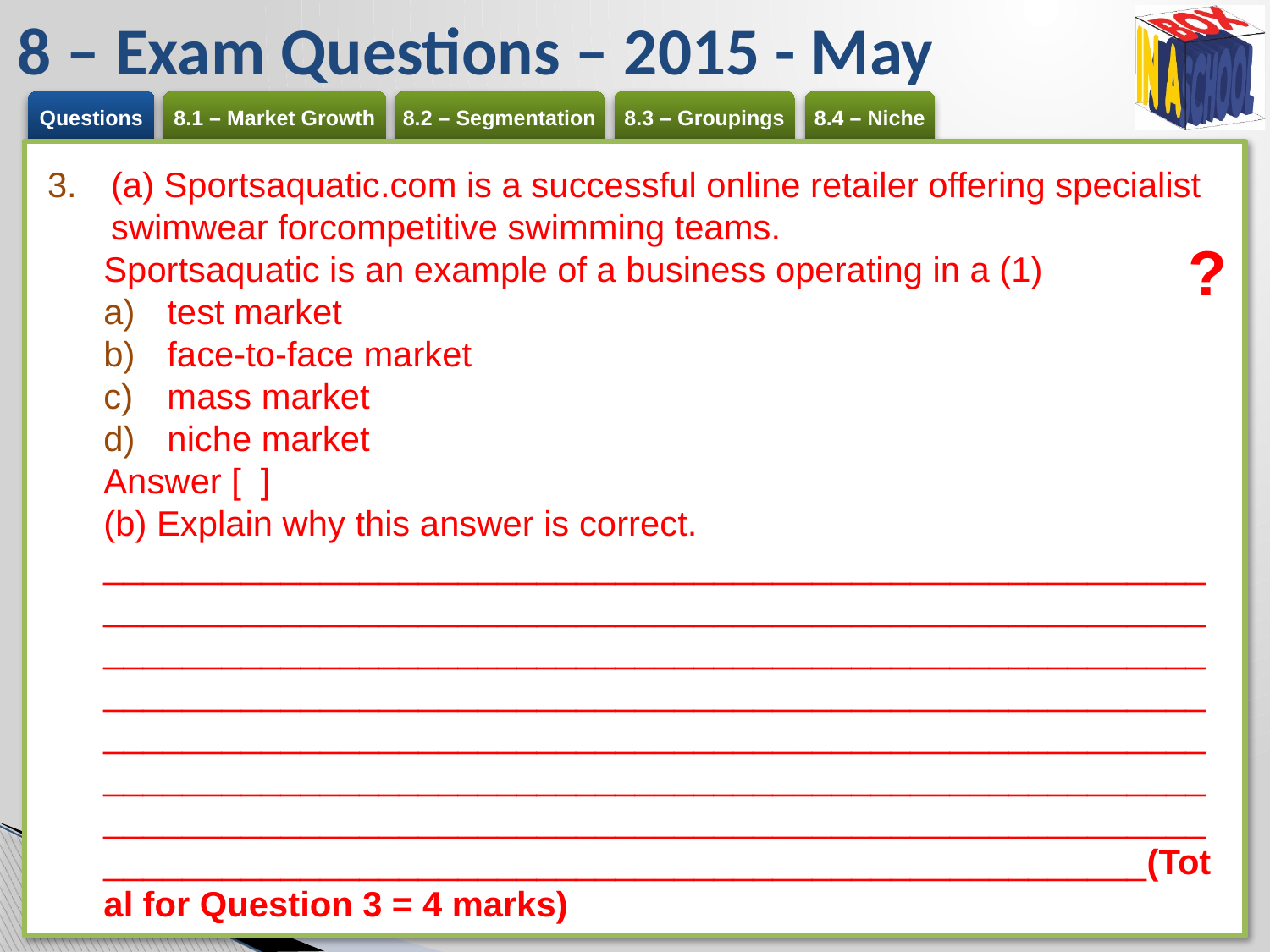

# 8 – Exam Questions – 2015 - May
(a) Sportsaquatic.com is a successful online retailer offering specialist swimwear forcompetitive swimming teams.
Sportsaquatic is an example of a business operating in a (1)
test market
face-to-face market
mass market
niche market
Answer [  ]
(b) Explain why this answer is correct.
_____________________________________________________________________________________________________________________________________________________________________________________________________________________________________________________________________________________________________________________________________________________________________________________________________________________________________________________________(Total for Question 3 = 4 marks)
?